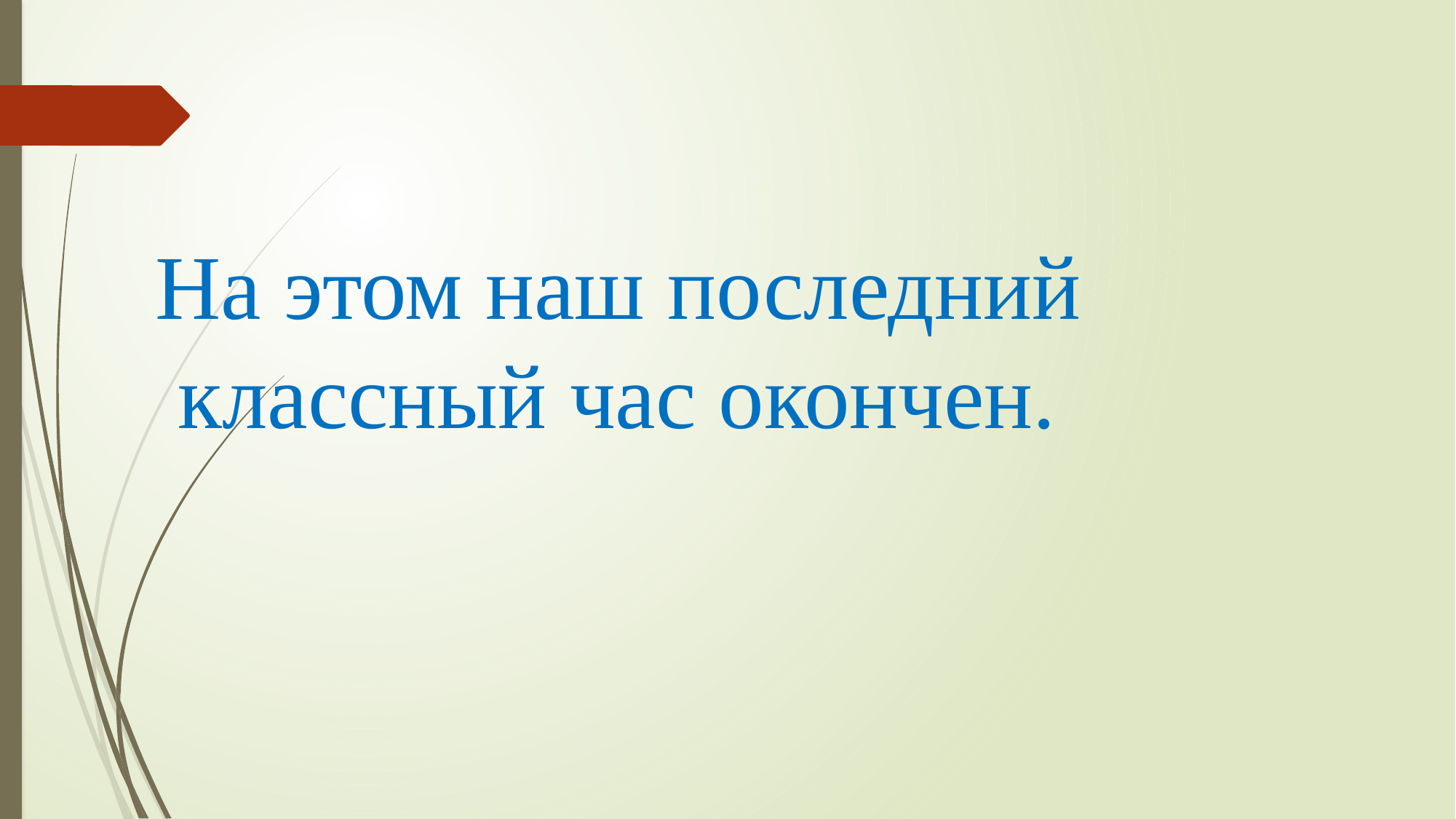

На этом наш последний
 классный час окончен.